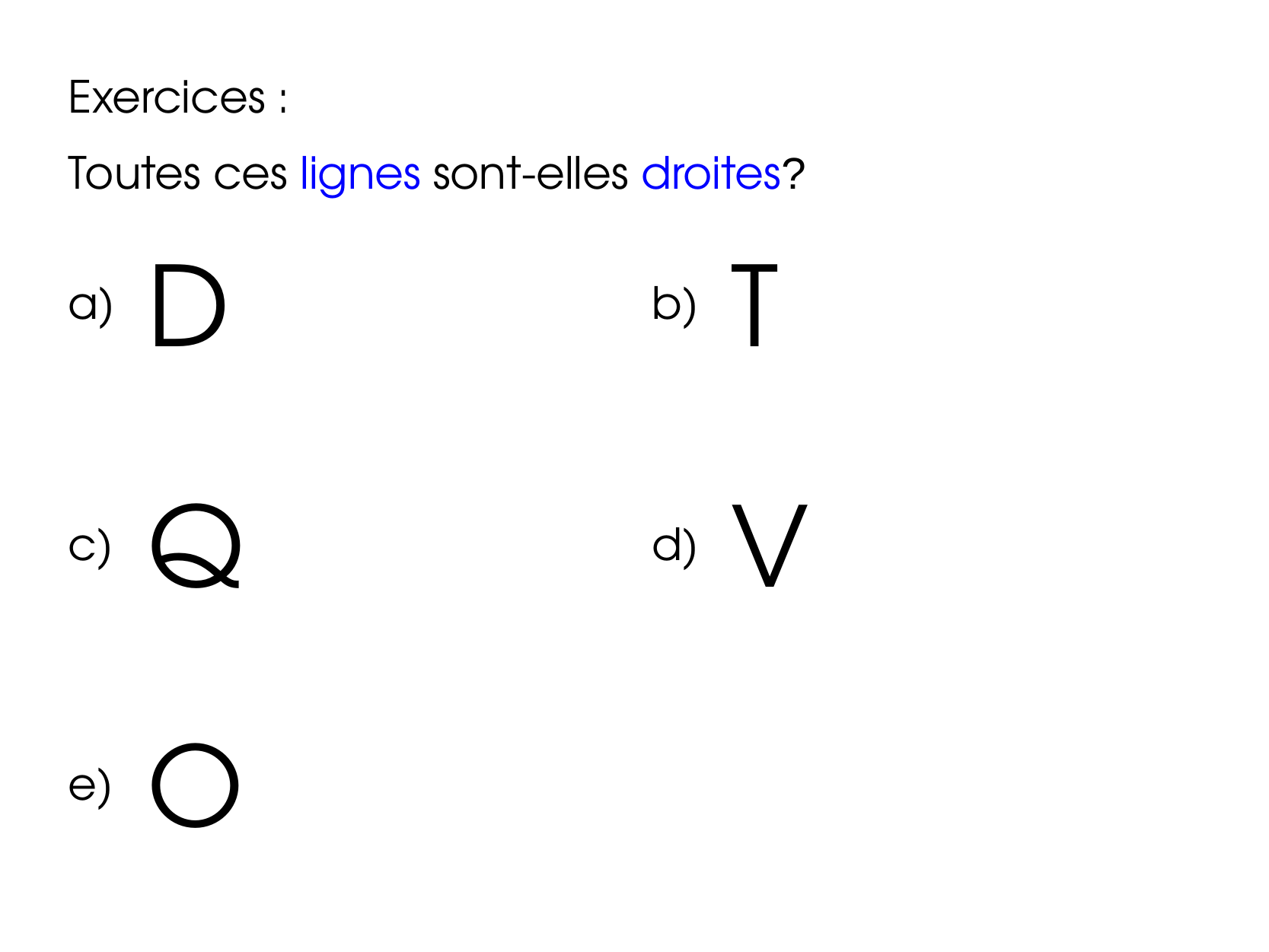

Exercices :
Toutes ces lignes sont-elles droites?
D
a)
T
b)
Q
c)
V
d)
O
e)